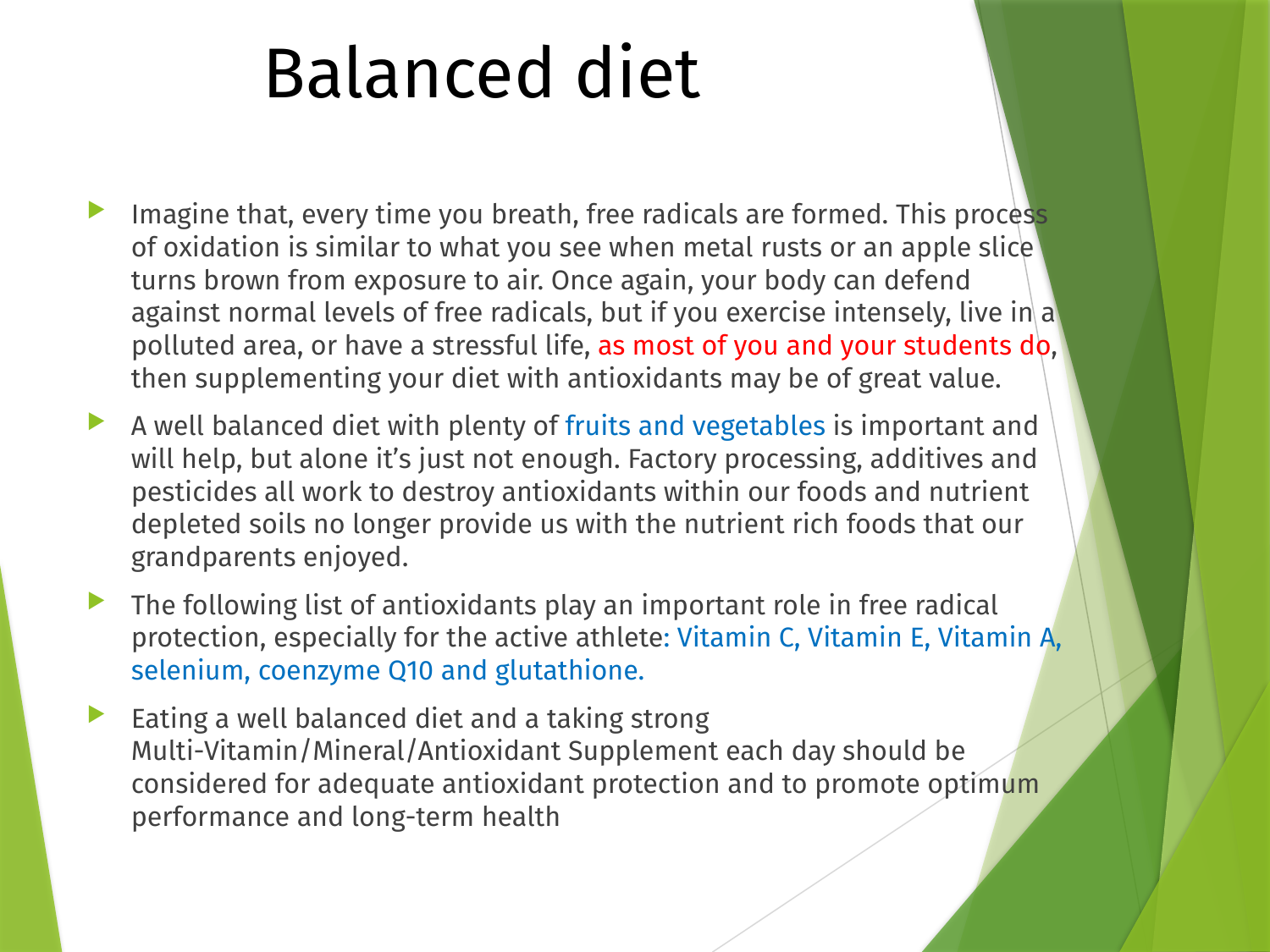

Balanced diet
Imagine that, every time you breath, free radicals are formed. This process of oxidation is similar to what you see when metal rusts or an apple slice turns brown from exposure to air. Once again, your body can defend against normal levels of free radicals, but if you exercise intensely, live in a polluted area, or have a stressful life, as most of you and your students do, then supplementing your diet with antioxidants may be of great value.
A well balanced diet with plenty of fruits and vegetables is important and will help, but alone it’s just not enough. Factory processing, additives and pesticides all work to destroy antioxidants within our foods and nutrient depleted soils no longer provide us with the nutrient rich foods that our grandparents enjoyed.
The following list of antioxidants play an important role in free radical protection, especially for the active athlete: Vitamin C, Vitamin E, Vitamin A, selenium, coenzyme Q10 and glutathione.
Eating a well balanced diet and a taking strong Multi-Vitamin/Mineral/Antioxidant Supplement each day should be considered for adequate antioxidant protection and to promote optimum performance and long-term health